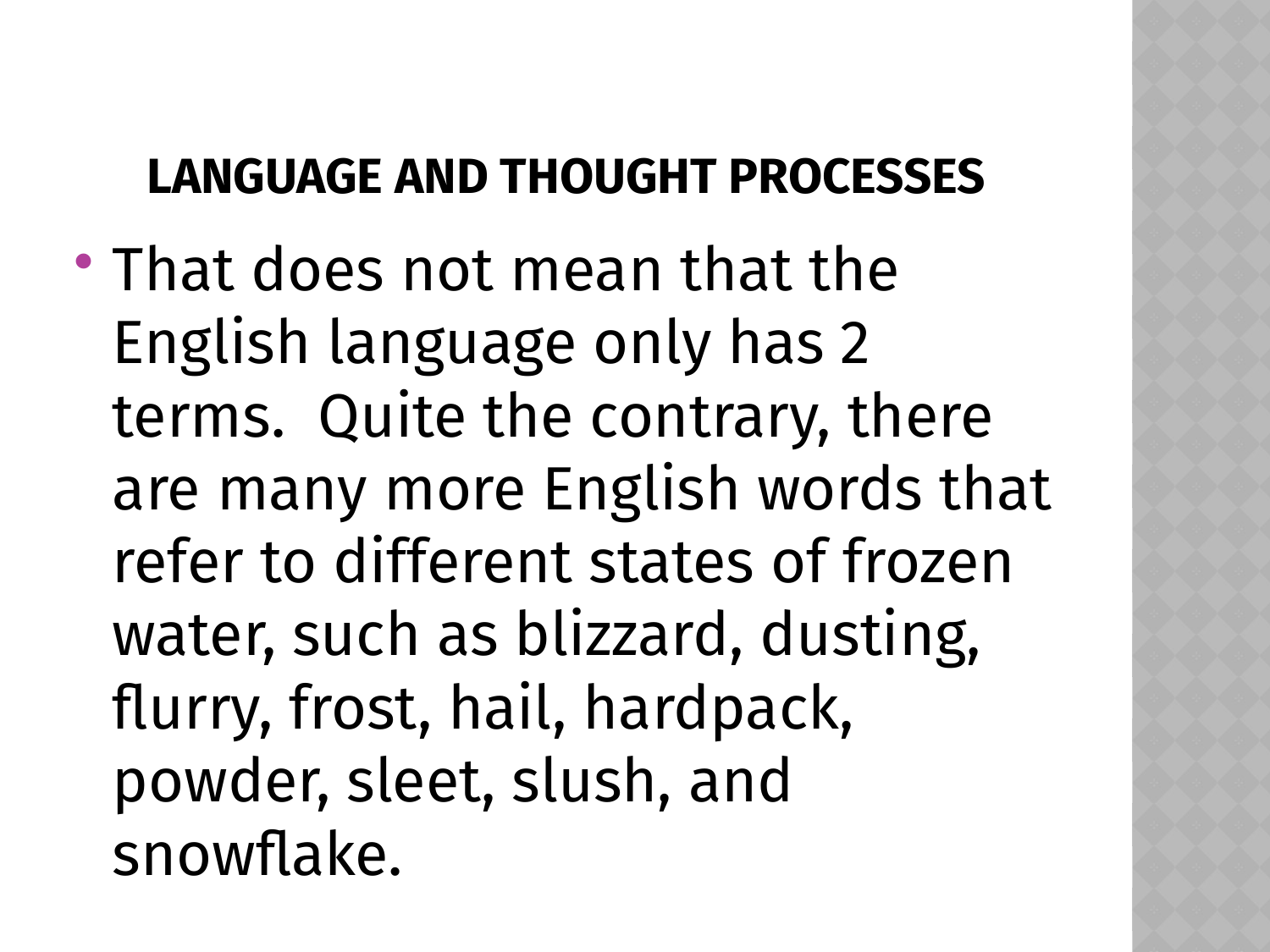

# Language and thought processes
That does not mean that the English language only has 2 terms.  Quite the contrary, there are many more English words that refer to different states of frozen water, such as blizzard, dusting, flurry, frost, hail, hardpack, powder, sleet, slush, and snowflake.